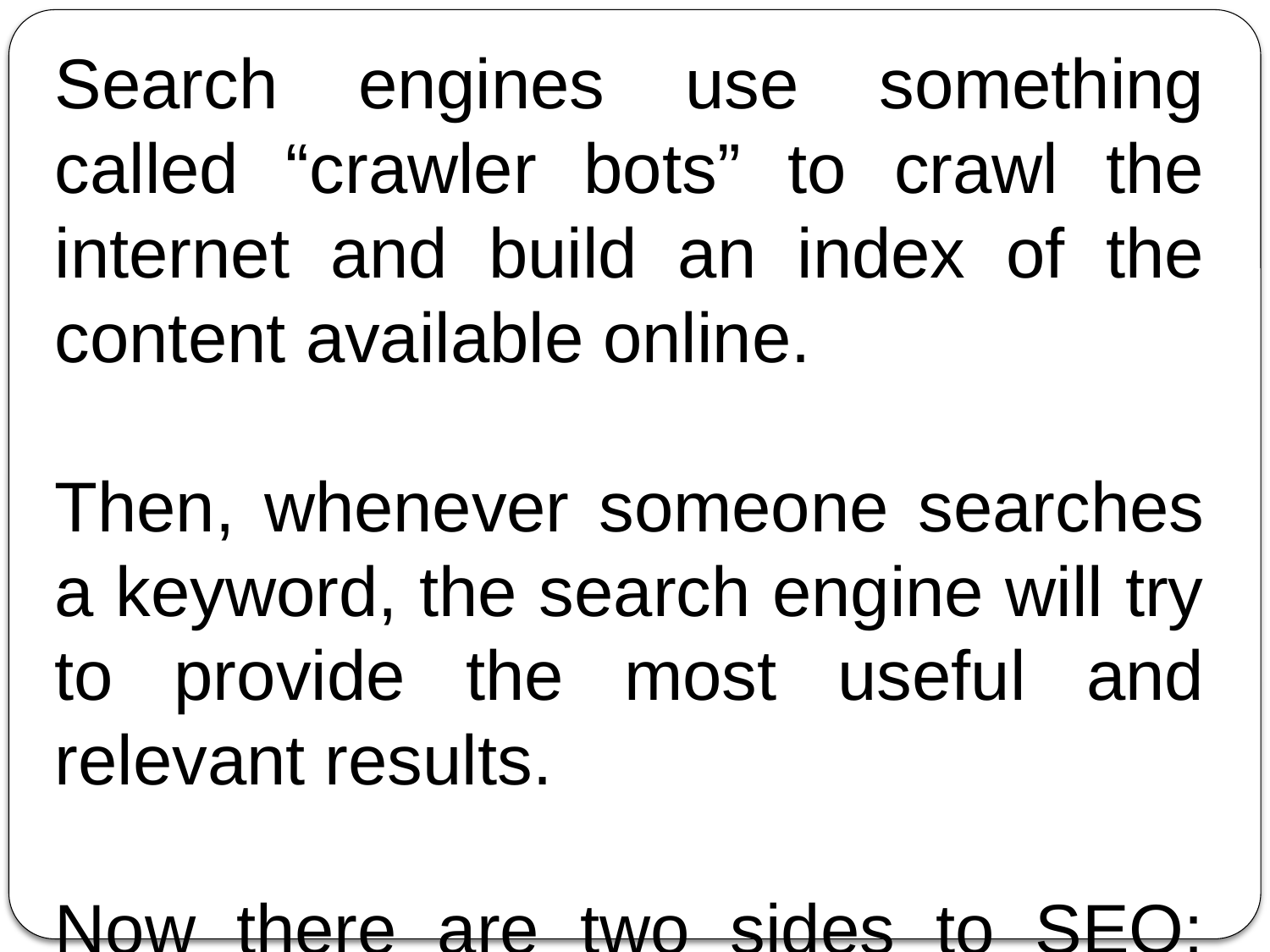

Search engines use something called “crawler bots” to crawl the internet and build an index of the content available online.

Then, whenever someone searches a keyword, the search engine will try to provide the most useful and relevant results.

Now there are two sides to SEO: On-page and off-page.